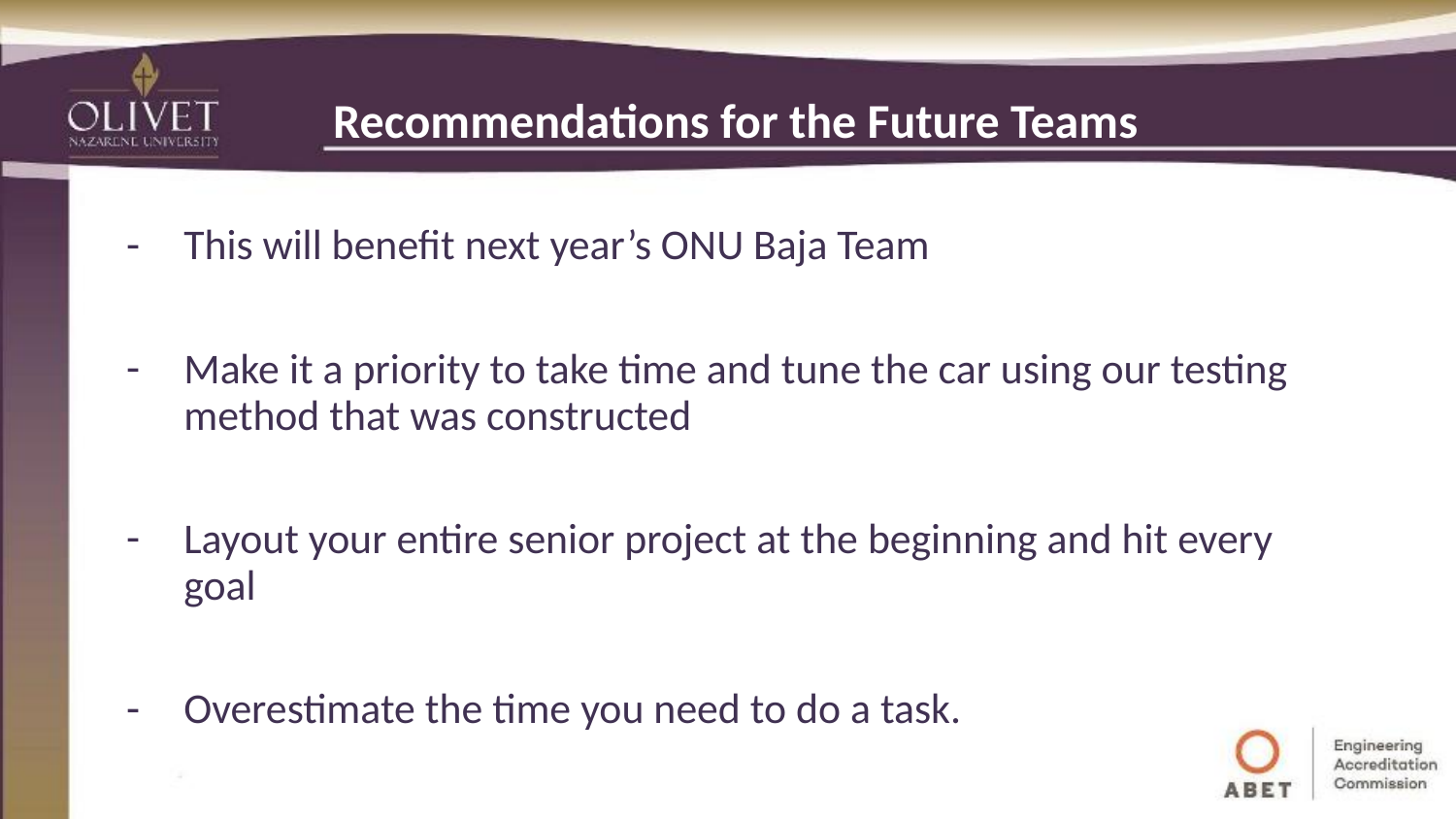

# Recommendations for the Future Teams
This will benefit next year’s ONU Baja Team

Make it a priority to take time and tune the car using our testing method that was constructed

Layout your entire senior project at the beginning and hit every goal

Overestimate the time you need to do a task.